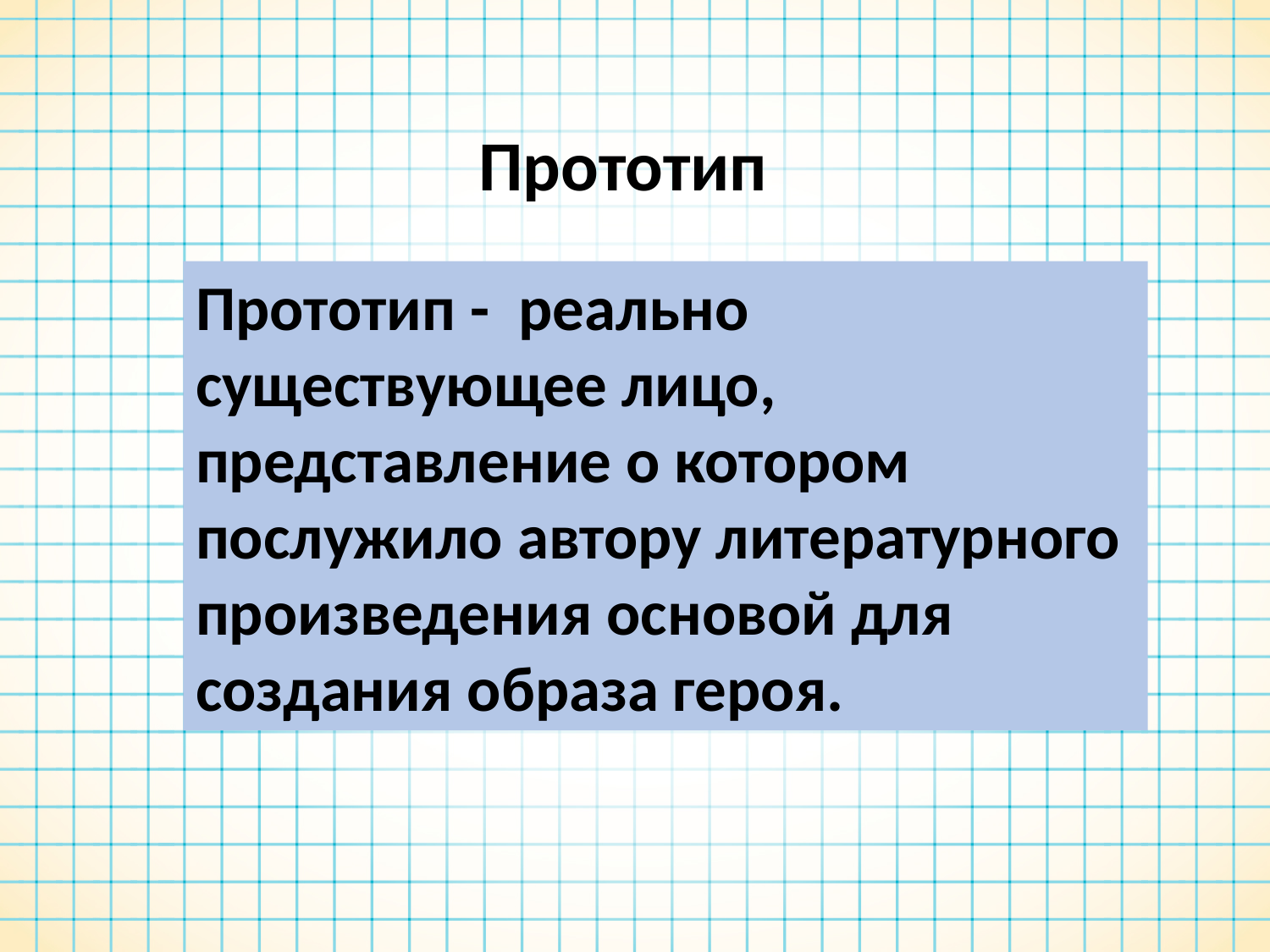

Прототип
Прототип -  реально существующее лицо, представление о котором послужило автору литературного произведения основой для создания образа героя.